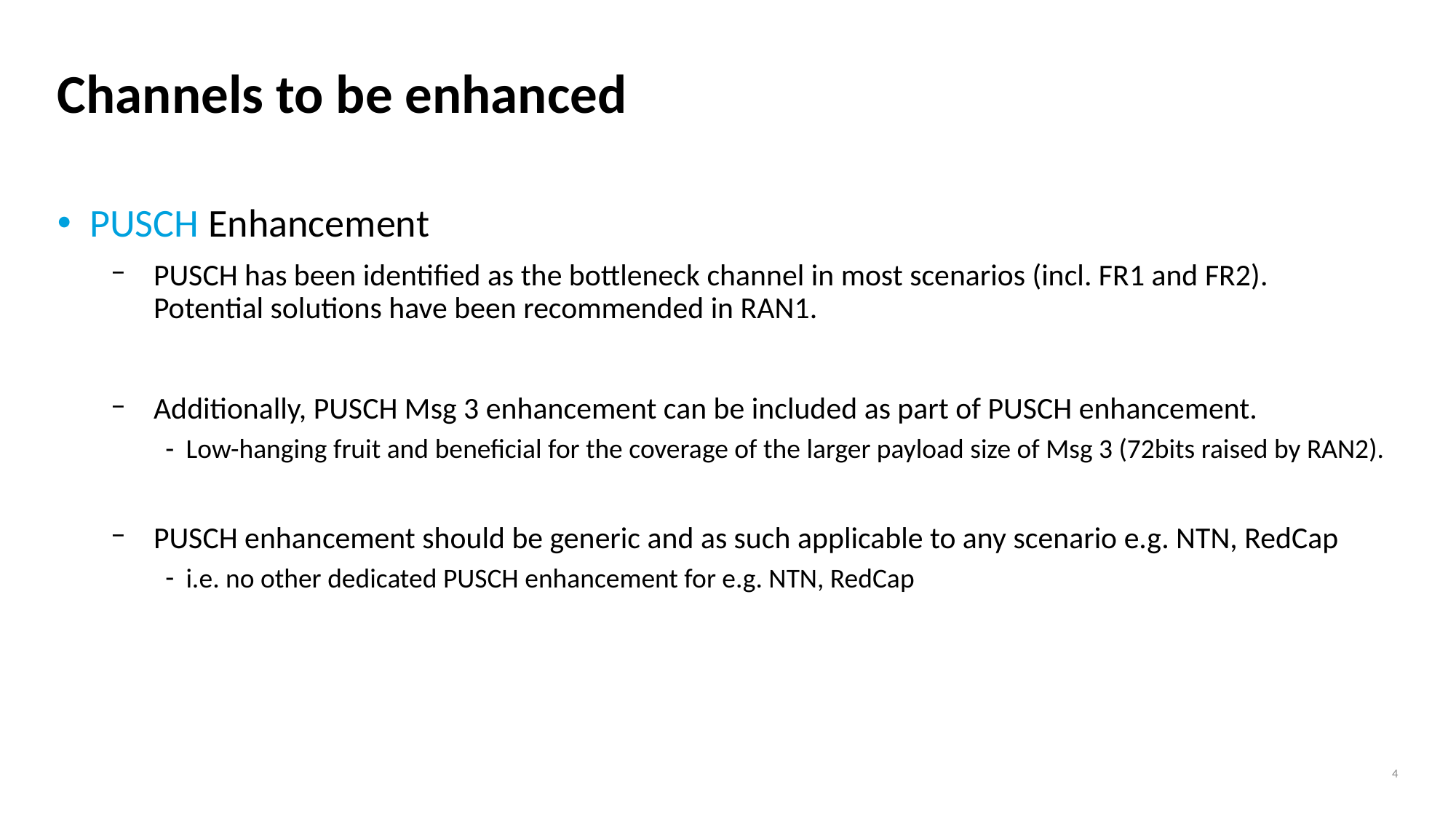

# Channels to be enhanced
PUSCH Enhancement
PUSCH has been identified as the bottleneck channel in most scenarios (incl. FR1 and FR2).
Potential solutions have been recommended in RAN1.

Additionally, PUSCH Msg 3 enhancement can be included as part of PUSCH enhancement.
Low-hanging fruit and beneficial for the coverage of the larger payload size of Msg 3 (72bits raised by RAN2).

PUSCH enhancement should be generic and as such applicable to any scenario e.g. NTN, RedCap
i.e. no other dedicated PUSCH enhancement for e.g. NTN, RedCap

4